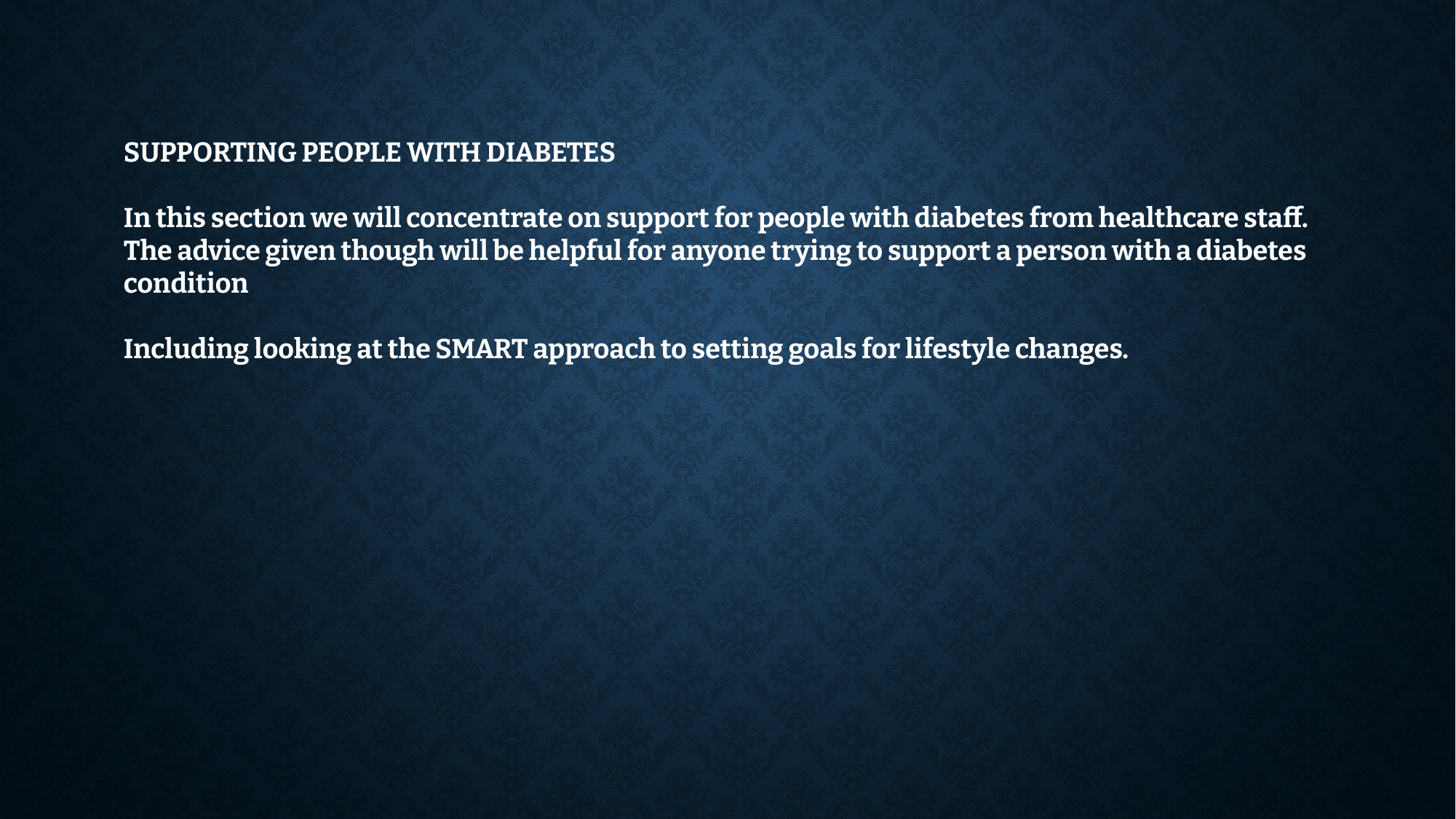

SUPPORTING PEOPLE WITH DIABETES

In this section we will concentrate on support for people with diabetes from healthcare staff. The advice given though will be helpful for anyone trying to support a person with a diabetes condition

Including looking at the SMART approach to setting goals for lifestyle changes.